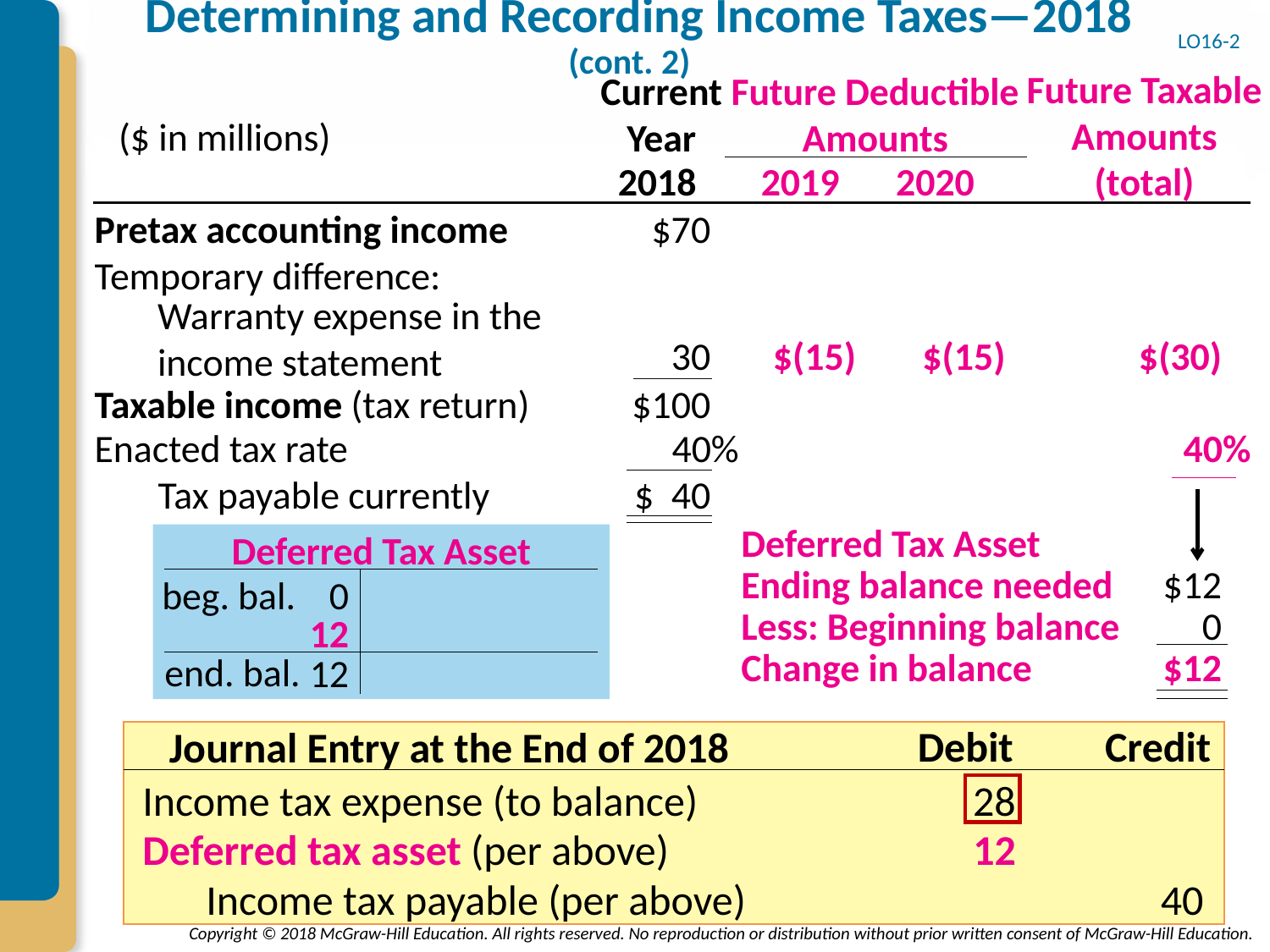

# Determining and Recording Income Taxes—2018 (cont. 2)
LO16-2
Future Taxable
Amounts (total)
Current Year
Future Deductible
Amounts
($ in millions)
2018
2019
2020

Pretax accounting income
$70
Temporary difference:
Warranty expense in the income statement
30
$(15)
$(15)
$(30)
Taxable income (tax return)
$100
Enacted tax rate
40%
40%
Tax payable currently
$  40
Deferred Tax Asset
Deferred Tax Asset

Ending balance needed
$12
beg. bal.
0
Less: Beginning balance
0
12
Change in balance
$12
end. bal.
12
Debit
Credit
Journal Entry at the End of 2018

Income tax expense (to balance)
28

Deferred tax asset (per above)
12
Income tax payable (per above)
40